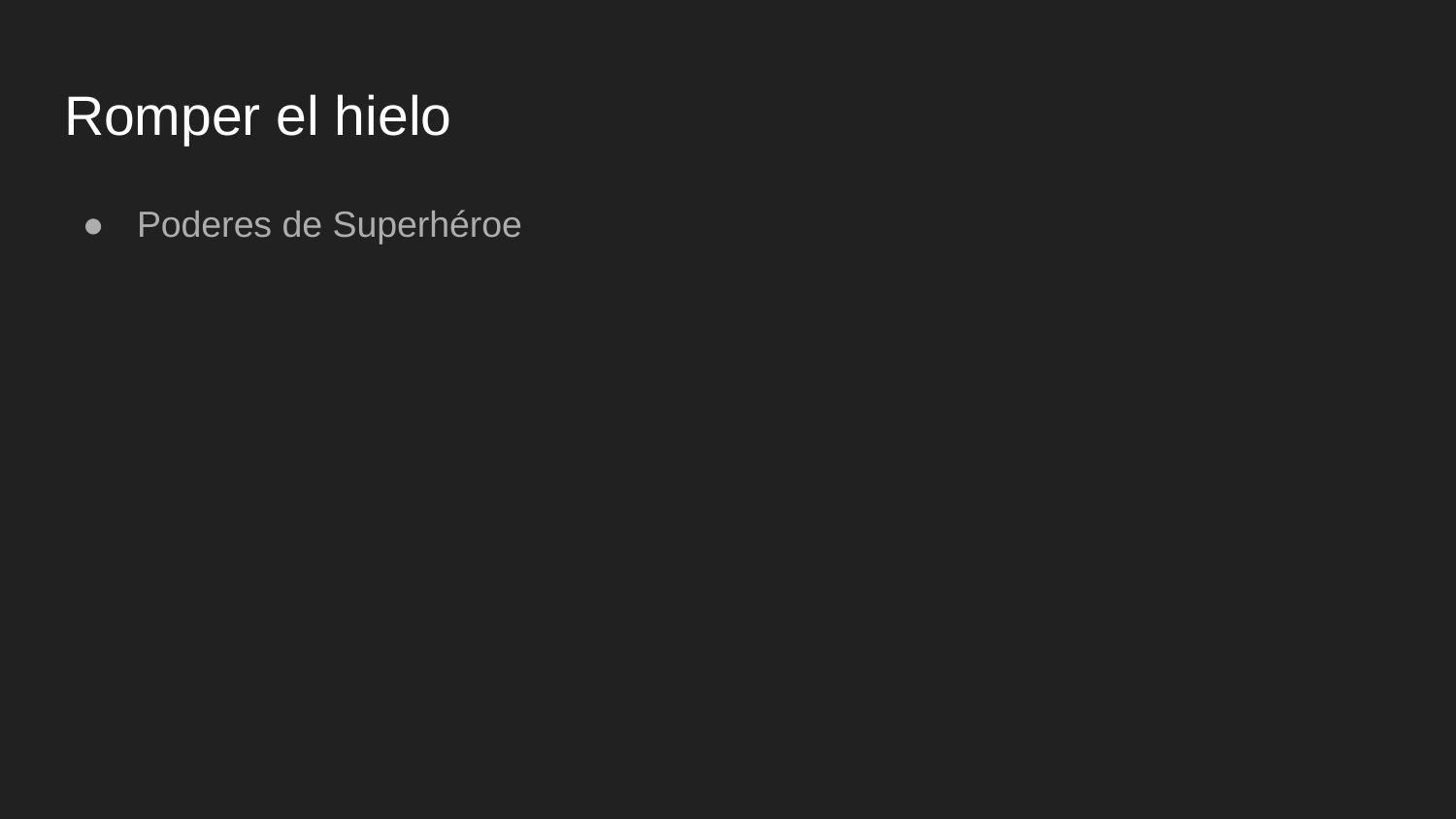

# Romper el hielo
Poderes de Superhéroe